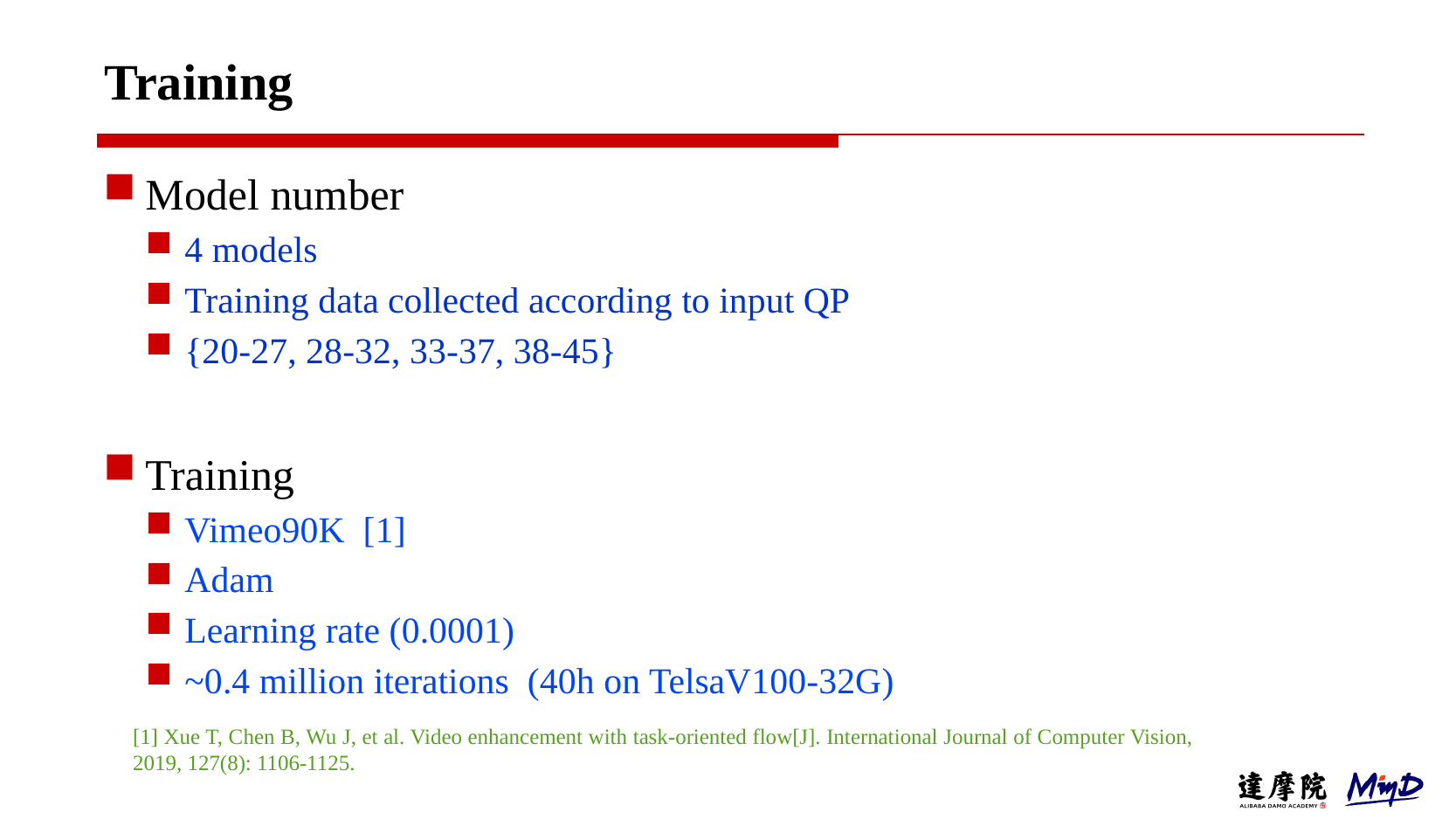

# Training
Model number
4 models
Training data collected according to input QP
{20-27, 28-32, 33-37, 38-45}

Training
Vimeo90K  [1]
Adam
Learning rate (0.0001)
~0.4 million iterations  (40h on TelsaV100-32G)

[1] Xue T, Chen B, Wu J, et al. Video enhancement with task-oriented flow[J]. International Journal of Computer Vision, 2019, 127(8): 1106-1125.